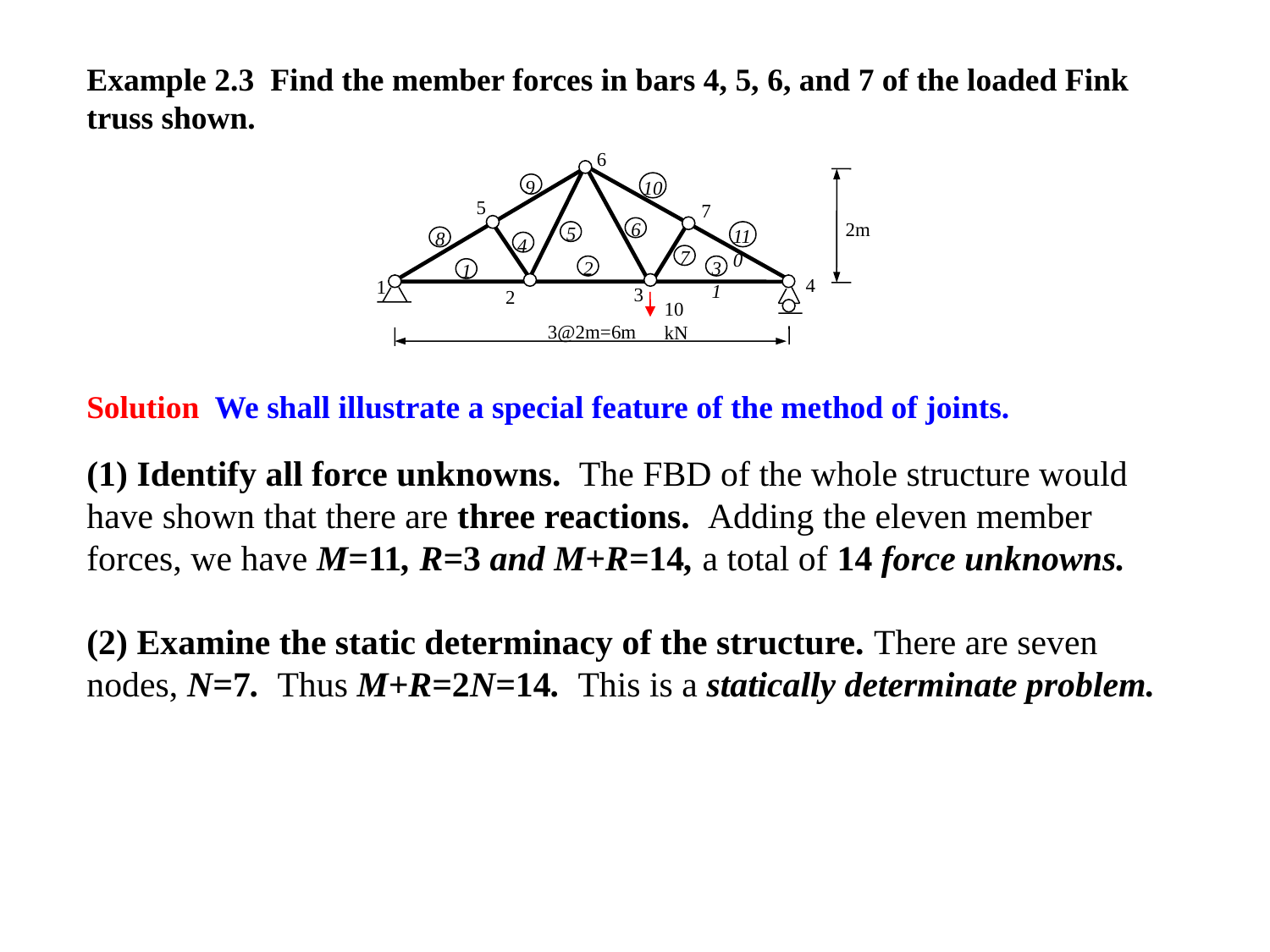

Example 2.3  Find the member forces in bars 4, 5, 6, and 7 of the loaded Fink truss shown.
6

9
10

5
7
6
2m
5

110
8

4

7

2
31
1

4
1

3
2

10 kN

3@2m=6m

Solution  We shall illustrate a special feature of the method of joints.
(1) Identify all force unknowns.  The FBD of the whole structure would have shown that there are three reactions.  Adding the eleven member forces, we have M=11, R=3 and M+R=14, a total of 14 force unknowns.
(2) Examine the static determinacy of the structure. There are seven nodes, N=7.  Thus M+R=2N=14.  This is a statically determinate problem.